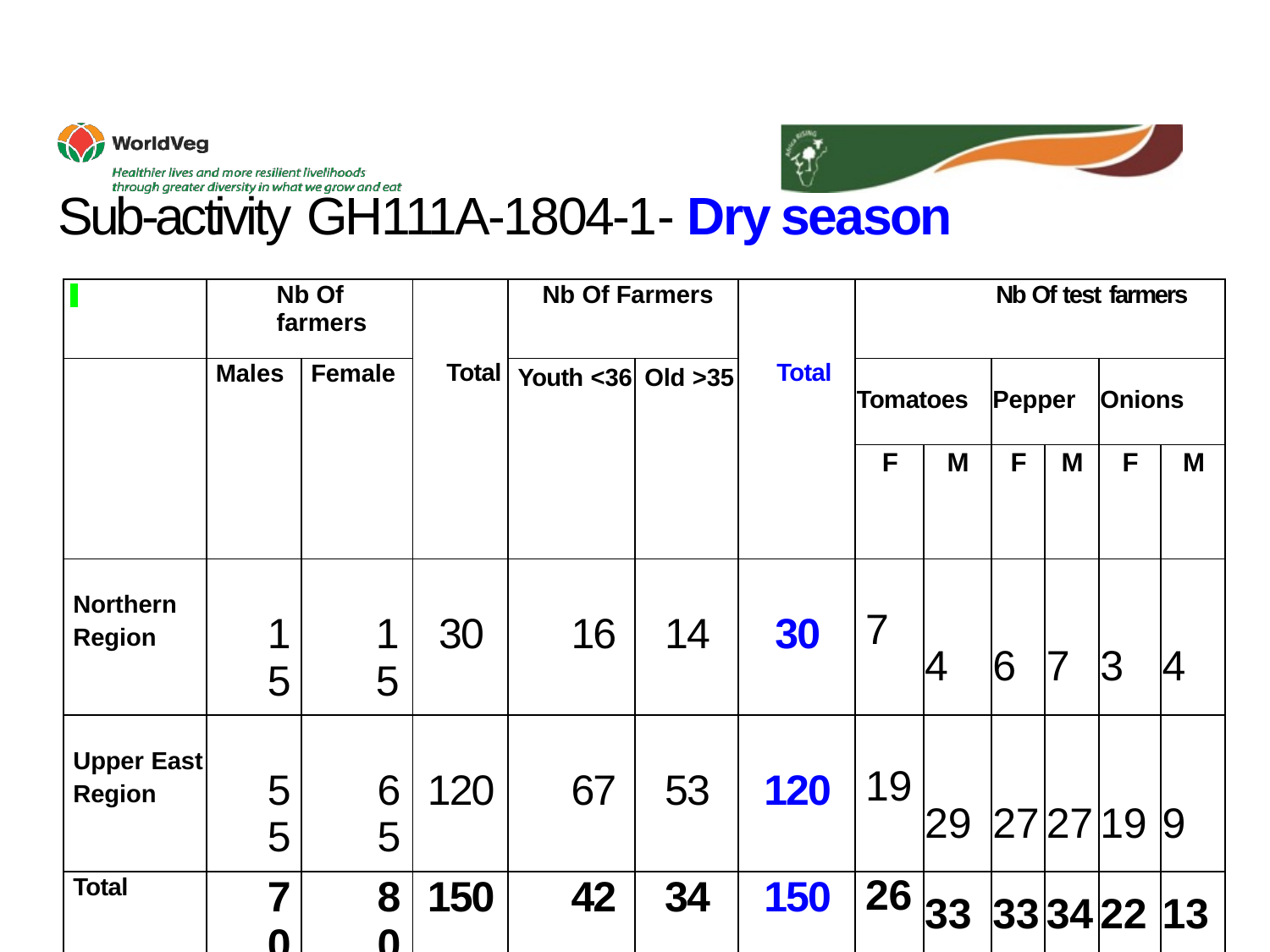

# Sub-activity GH111A-1804-1- Dry season
|  | Nb Of farmers |  | Total | Nb Of Farmers |  | Total | Nb Of test farmers |  |  |  |  |  |
| --- | --- | --- | --- | --- | --- | --- | --- | --- | --- | --- | --- | --- |
|  | Males | Female |  | Youth <36 | Old >35 |  | Tomatoes |  | Pepper |  | Onions |  |
|  |  |  |  |  |  |  | F | M | F | M | F | M |
| Northern Region | 15 | 15 | 30 | 16 | 14 | 30 | 7 | 4 | 6 | 7 | 3 | 4 |
| Upper East Region | 55 | 65 | 120 | 67 | 53 | 120 | 19 | 29 | 27 | 27 | 19 | 9 |
| Total | 70 | 80 | 150 | 42 | 34 | 150 | 26 | 33 | 33 | 34 | 22 | 13 |